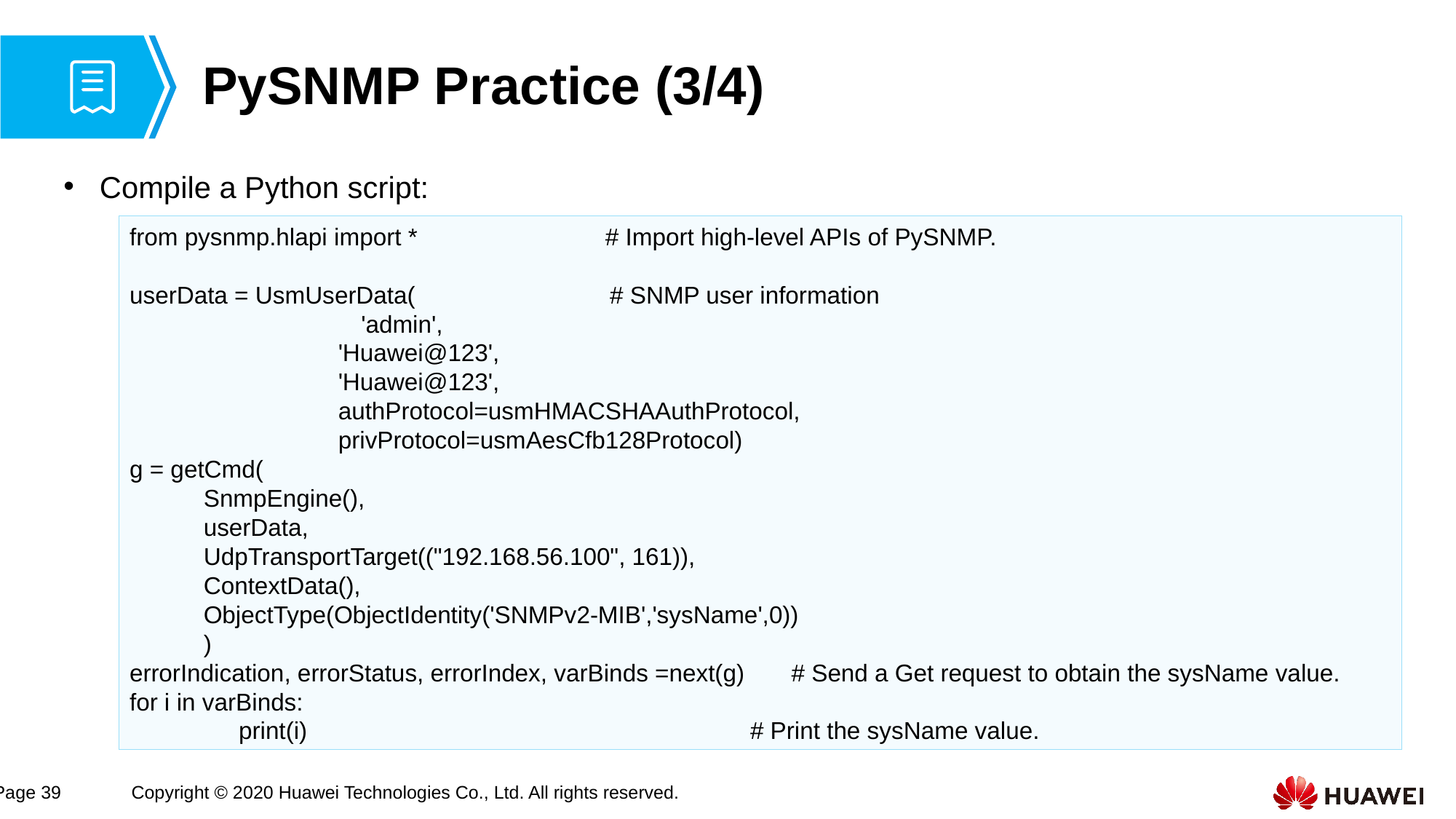

# PySNMP Practice (3/4)

Compile a Python script:
from pysnmp.hlapi import *                            # Import high-level APIs of PySNMP.

userData = UsmUserData(                             # SNMP user information
		  'admin',
                               'Huawei@123',
                               'Huawei@123',
                               authProtocol=usmHMACSHAAuthProtocol,
                               privProtocol=usmAesCfb128Protocol)
g = getCmd(
           SnmpEngine(),
           userData,
           UdpTransportTarget(("192.168.56.100", 161)),
           ContextData(),
           ObjectType(ObjectIdentity('SNMPv2-MIB','sysName',0))
           )
errorIndication, errorStatus, errorIndex, varBinds =next(g)       # Send a Get request to obtain the sysName value.
for i in varBinds:
	print(i)                                                                  # Print the sysName value.